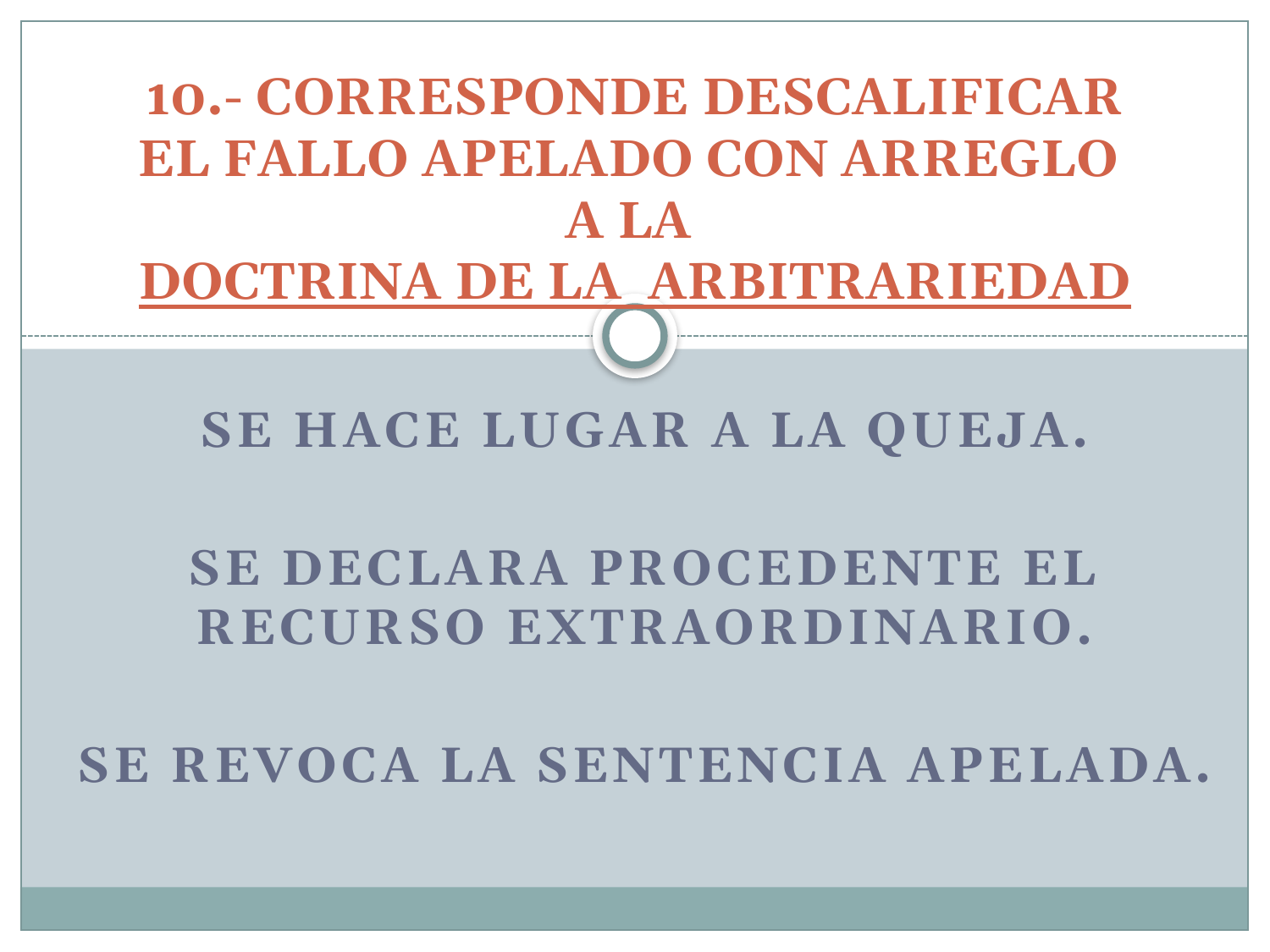

# 10.- CORRESPONDE DESCALIFICAR EL FALLO APELADO CON ARREGLO A LA DOCTRINA DE LA  ARBITRARIEDAD
SE HACE LUGAR A LA QUEJA.

SE DECLARA PROCEDENTE EL RECURSO EXTRAORDINARIO.

SE REVOCA LA SENTENCIA APELADA.